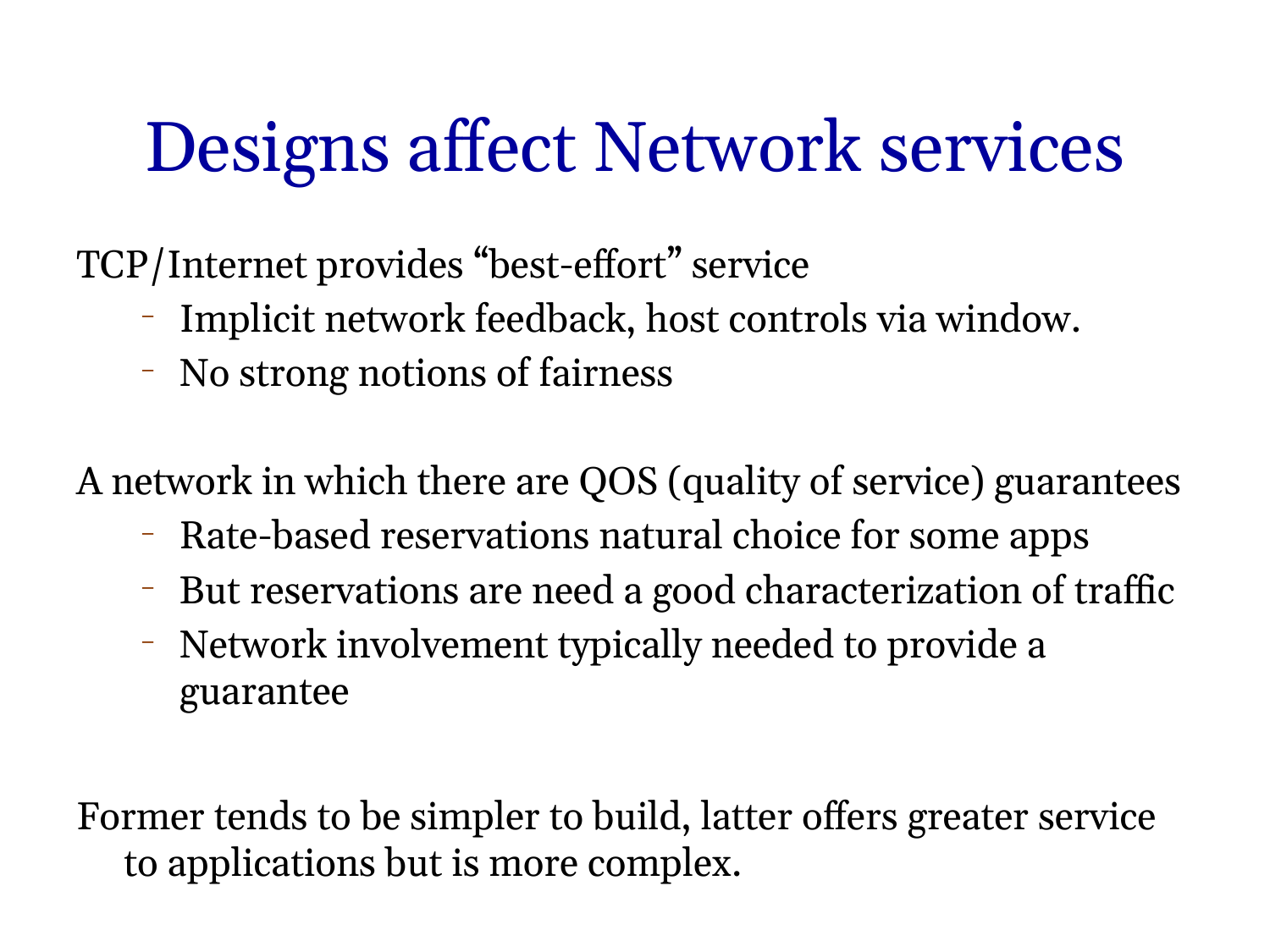

# Designs affect Network services
TCP/Internet provides “best-effort” service
Implicit network feedback, host controls via window.
No strong notions of fairness

A network in which there are QOS (quality of service) guarantees
Rate-based reservations natural choice for some apps
But reservations are need a good characterization of traffic
Network involvement typically needed to provide a guarantee

Former tends to be simpler to build, latter offers greater service to applications but is more complex.